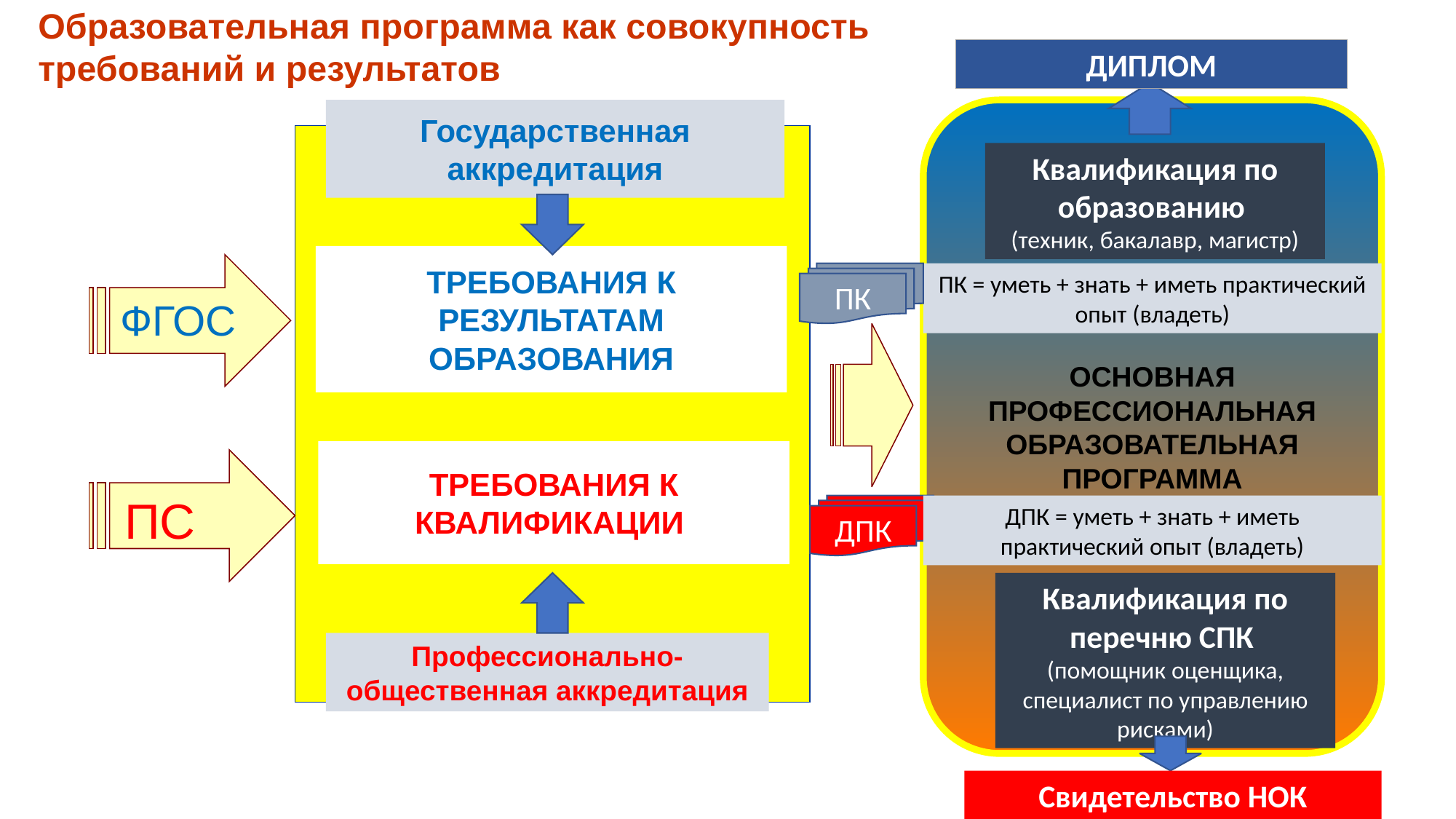

Образовательная программа как совокупность требований и результатов
ДИПЛОМ

Государственная аккредитация
ОСНОВНАЯ
ПРОФЕССИОНАЛЬНАЯ
ОБРАЗОВАТЕЛЬНАЯ
ПРОГРАММА

Квалификация по образованию
(техник, бакалавр, магистр)

ТРЕБОВАНИЯ К РЕЗУЛЬТАТАМ ОБРАЗОВАНИЯ

ФГОС
ПК
ПК = уметь + знать + иметь практический опыт (владеть)

ТРЕБОВАНИЯ К
КВАЛИФИКАЦИИ

ПС
ДПК
ДПК = уметь + знать + иметь практический опыт (владеть)
Квалификация по перечню СПК
(помощник оценщика, специалист по управлению рисками)

Профессионально-общественная аккредитация

Свидетельство НОК